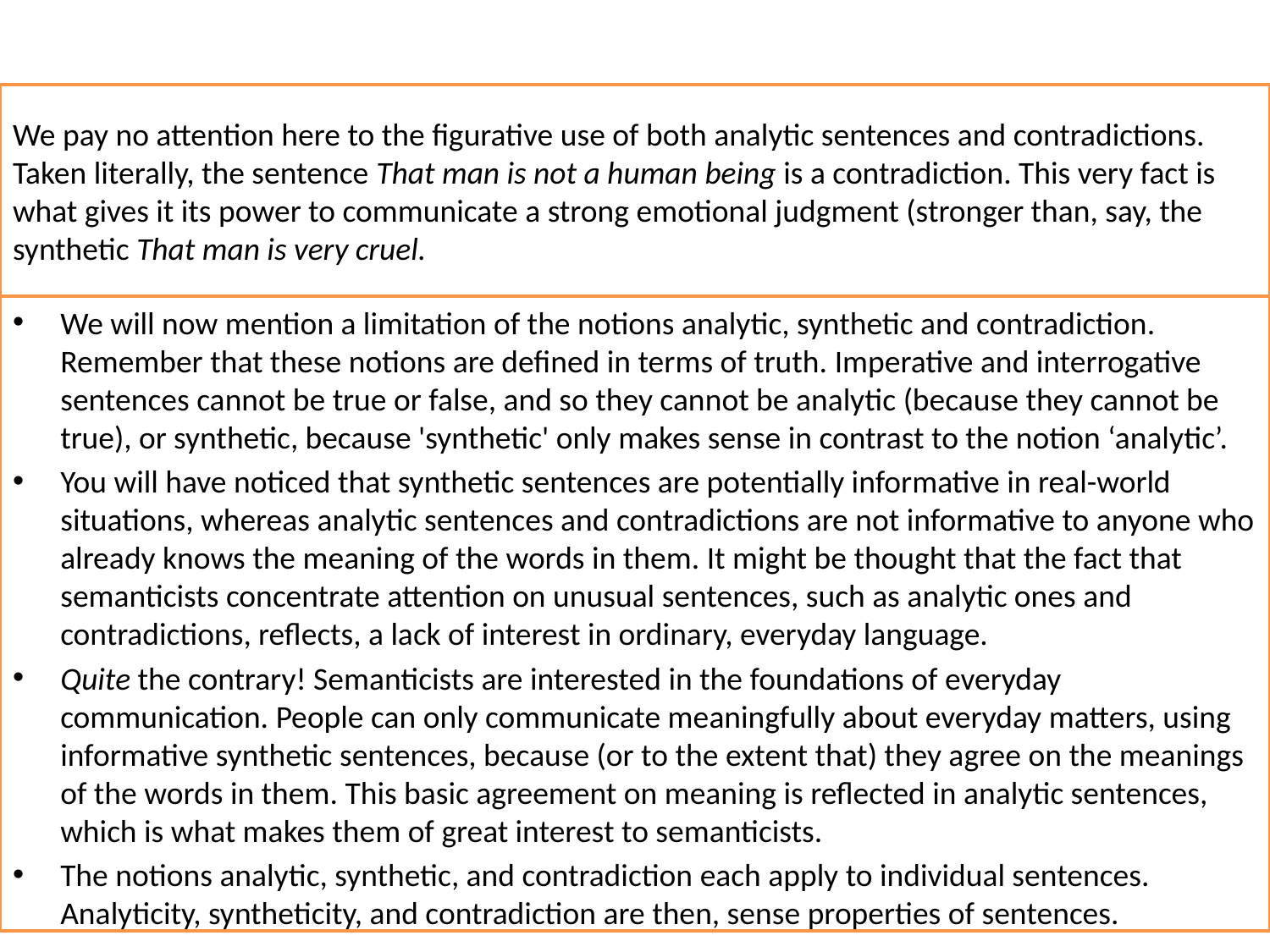

# We pay no attention here to the figurative use of both analytic sentences and contradictions. Taken literally, the sentence That man is not a human being is a contradiction. This very fact is what gives it its power to communicate a strong emotional judgment (stronger than, say, the synthetic That man is very cruel.
We will now mention a limitation of the notions analytic, synthetic and contradiction. Remember that these notions are defined in terms of truth. Imperative and interrogative sentences cannot be true or false, and so they cannot be analytic (because they cannot be true), or synthetic, because 'synthetic' only makes sense in contrast to the notion ‘analytic’.
You will have noticed that synthetic sentences are potentially informative in real-world situations, whereas analytic sentences and contradictions are not informative to anyone who already knows the meaning of the words in them. It might be thought that the fact that semanticists concentrate attention on unusual sentences, such as analytic ones and contradictions, reflects, a lack of interest in ordinary, everyday language.
Quite the contrary! Semanticists are interested in the foundations of everyday communication. People can only communicate meaningfully about everyday matters, using informative synthetic sentences, because (or to the extent that) they agree on the meanings of the words in them. This basic agreement on meaning is reflected in analytic sentences, which is what makes them of great interest to semanticists.
The notions analytic, synthetic, and contradiction each apply to individual sentences. Analyticity, syntheticity, and contradiction are then, sense properties of sentences.